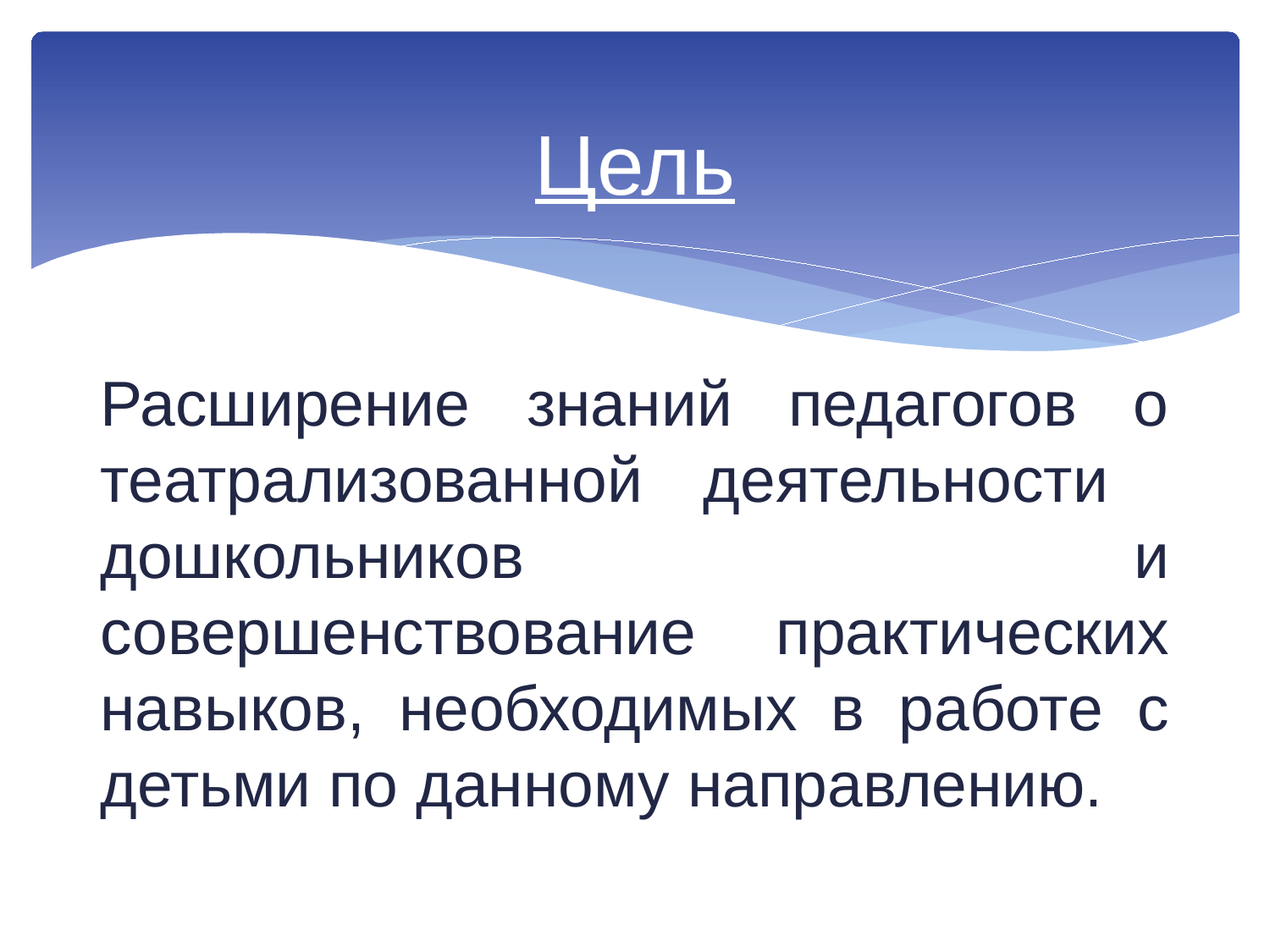

# Цель
Расширение знаний педагогов о театрализованной деятельности  дошкольников и совершенствование практических навыков, необходимых в работе с детьми по данному направлению.